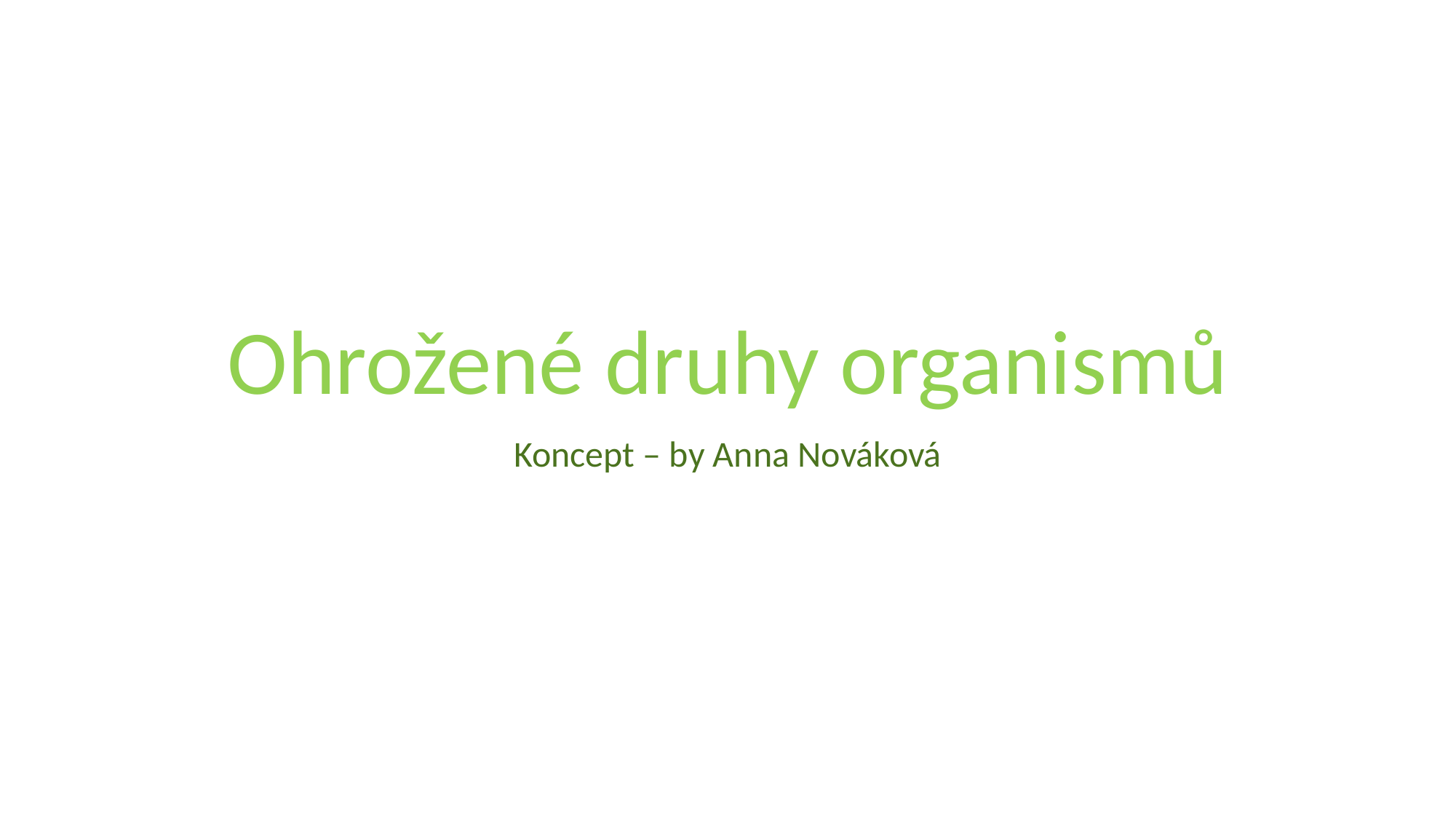

# Ohrožené druhy organismů
Koncept – by Anna Nováková